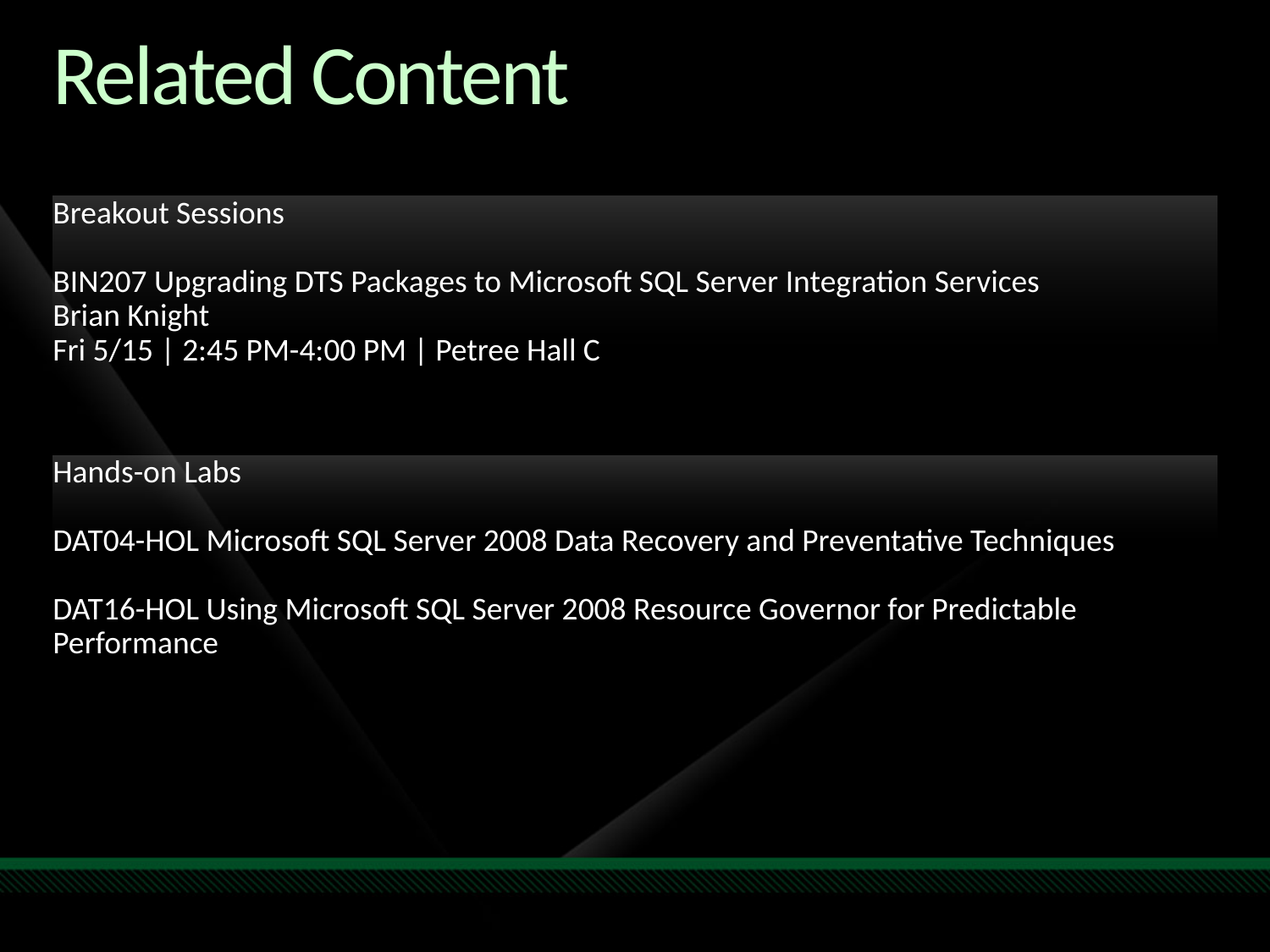

# Related Content
Breakout Sessions

BIN207 Upgrading DTS Packages to Microsoft SQL Server Integration Services
Brian Knight
Fri 5/15 | 2:45 PM-4:00 PM | Petree Hall C

Hands-on Labs

DAT04-HOL Microsoft SQL Server 2008 Data Recovery and Preventative Techniques

DAT16-HOL Using Microsoft SQL Server 2008 Resource Governor for Predictable Performance